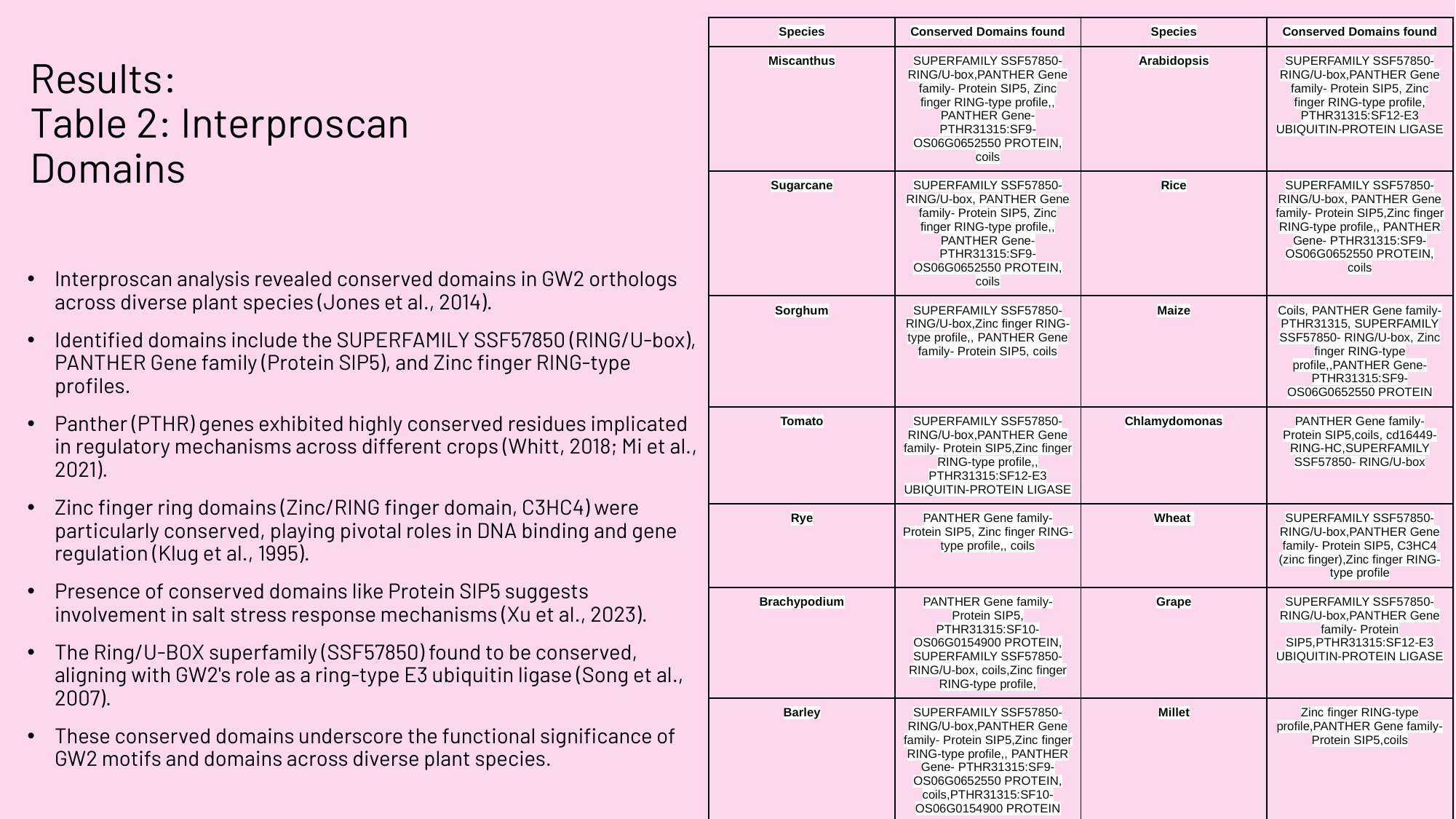

| Species | Conserved Domains found | Species | Conserved Domains found |
| --- | --- | --- | --- |
| Miscanthus | SUPERFAMILY SSF57850- RING/U-box,PANTHER Gene family- Protein SIP5, Zinc finger RING-type profile,, PANTHER Gene- PTHR31315:SF9-OS06G0652550 PROTEIN, coils | Arabidopsis | SUPERFAMILY SSF57850- RING/U-box,PANTHER Gene family- Protein SIP5, Zinc finger RING-type profile, PTHR31315:SF12-E3 UBIQUITIN-PROTEIN LIGASE |
| Sugarcane | SUPERFAMILY SSF57850- RING/U-box, PANTHER Gene family- Protein SIP5, Zinc finger RING-type profile,, PANTHER Gene- PTHR31315:SF9-OS06G0652550 PROTEIN, coils | Rice | SUPERFAMILY SSF57850- RING/U-box, PANTHER Gene family- Protein SIP5,Zinc finger RING-type profile,, PANTHER Gene- PTHR31315:SF9-OS06G0652550 PROTEIN, coils |
| Sorghum | SUPERFAMILY SSF57850- RING/U-box,Zinc finger RING-type profile,, PANTHER Gene family- Protein SIP5, coils | Maize | Coils, PANTHER Gene family- PTHR31315, SUPERFAMILY SSF57850- RING/U-box, Zinc finger RING-type profile,,PANTHER Gene- PTHR31315:SF9-OS06G0652550 PROTEIN |
| Tomato | SUPERFAMILY SSF57850- RING/U-box,PANTHER Gene family- Protein SIP5,Zinc finger RING-type profile,, PTHR31315:SF12-E3 UBIQUITIN-PROTEIN LIGASE | Chlamydomonas | PANTHER Gene family- Protein SIP5,coils, cd16449-RING-HC,SUPERFAMILY SSF57850- RING/U-box |
| Rye | PANTHER Gene family- Protein SIP5, Zinc finger RING-type profile,, coils | Wheat | SUPERFAMILY SSF57850- RING/U-box,PANTHER Gene family- Protein SIP5, C3HC4 (zinc finger),Zinc finger RING-type profile |
| Brachypodium | PANTHER Gene family- Protein SIP5, PTHR31315:SF10-OS06G0154900 PROTEIN, SUPERFAMILY SSF57850- RING/U-box, coils,Zinc finger RING-type profile, | Grape | SUPERFAMILY SSF57850- RING/U-box,PANTHER Gene family- Protein SIP5,PTHR31315:SF12-E3 UBIQUITIN-PROTEIN LIGASE |
| Barley | SUPERFAMILY SSF57850- RING/U-box,PANTHER Gene family- Protein SIP5,Zinc finger RING-type profile,, PANTHER Gene- PTHR31315:SF9-OS06G0652550 PROTEIN, coils,PTHR31315:SF10-OS06G0154900 PROTEIN | Millet | Zinc finger RING-type profile,PANTHER Gene family- Protein SIP5,coils |
# Results: Table 2: Interproscan Domains

Interproscan analysis revealed conserved domains in GW2 orthologs across diverse plant species (Jones et al., 2014).
Identified domains include the SUPERFAMILY SSF57850 (RING/U-box), PANTHER Gene family (Protein SIP5), and Zinc finger RING-type profiles.
Panther (PTHR) genes exhibited highly conserved residues implicated in regulatory mechanisms across different crops (Whitt, 2018; Mi et al., 2021).
Zinc finger ring domains (Zinc/RING finger domain, C3HC4) were particularly conserved, playing pivotal roles in DNA binding and gene regulation (Klug et al., 1995).
Presence of conserved domains like Protein SIP5 suggests involvement in salt stress response mechanisms (Xu et al., 2023).
The Ring/U-BOX superfamily (SSF57850) found to be conserved, aligning with GW2's role as a ring-type E3 ubiquitin ligase (Song et al., 2007).
These conserved domains underscore the functional significance of GW2 motifs and domains across diverse plant species.